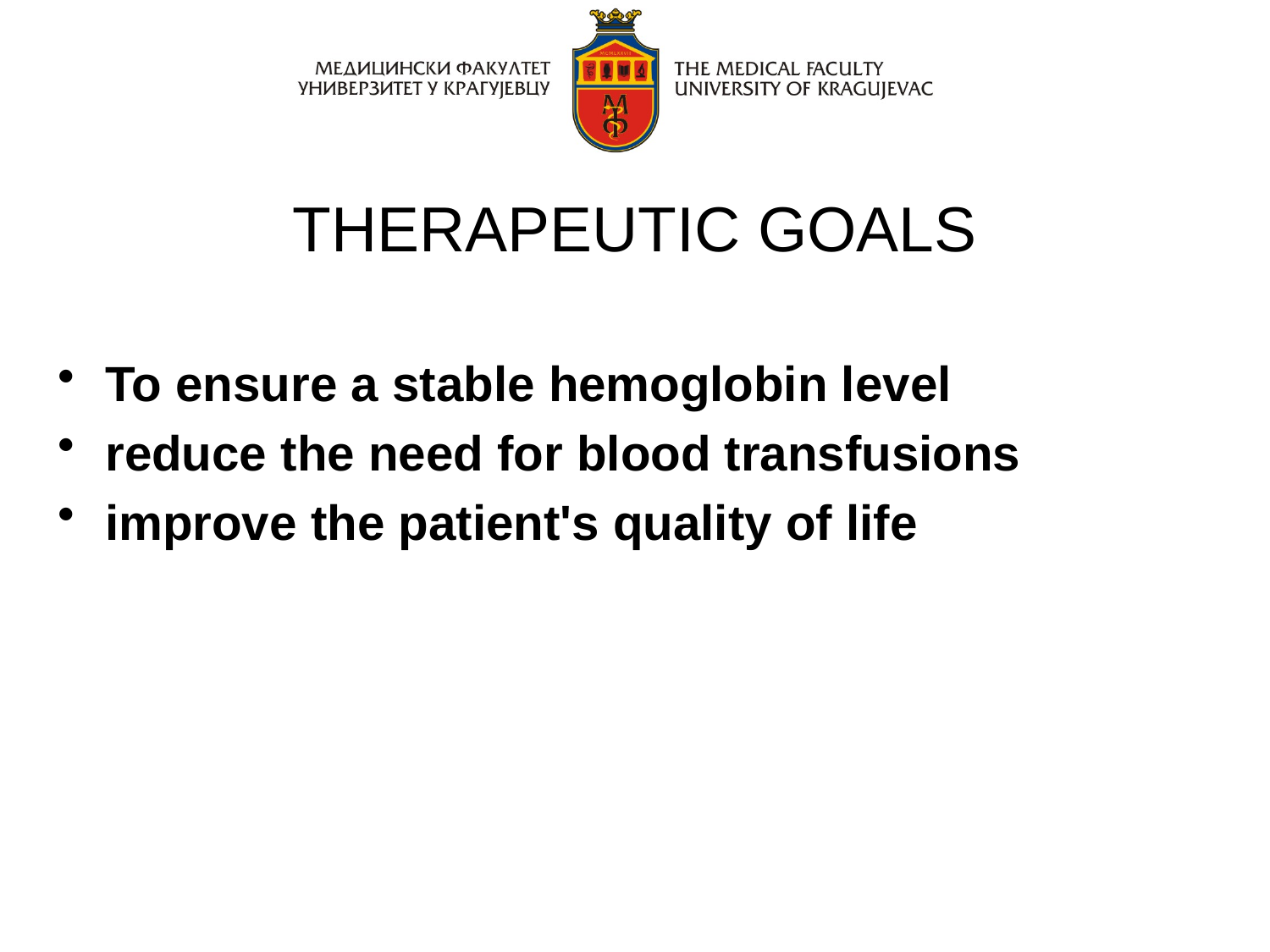

# THERAPEUTIC GOALS
To ensure a stable hemoglobin level
reduce the need for blood transfusions
improve the patient's quality of life